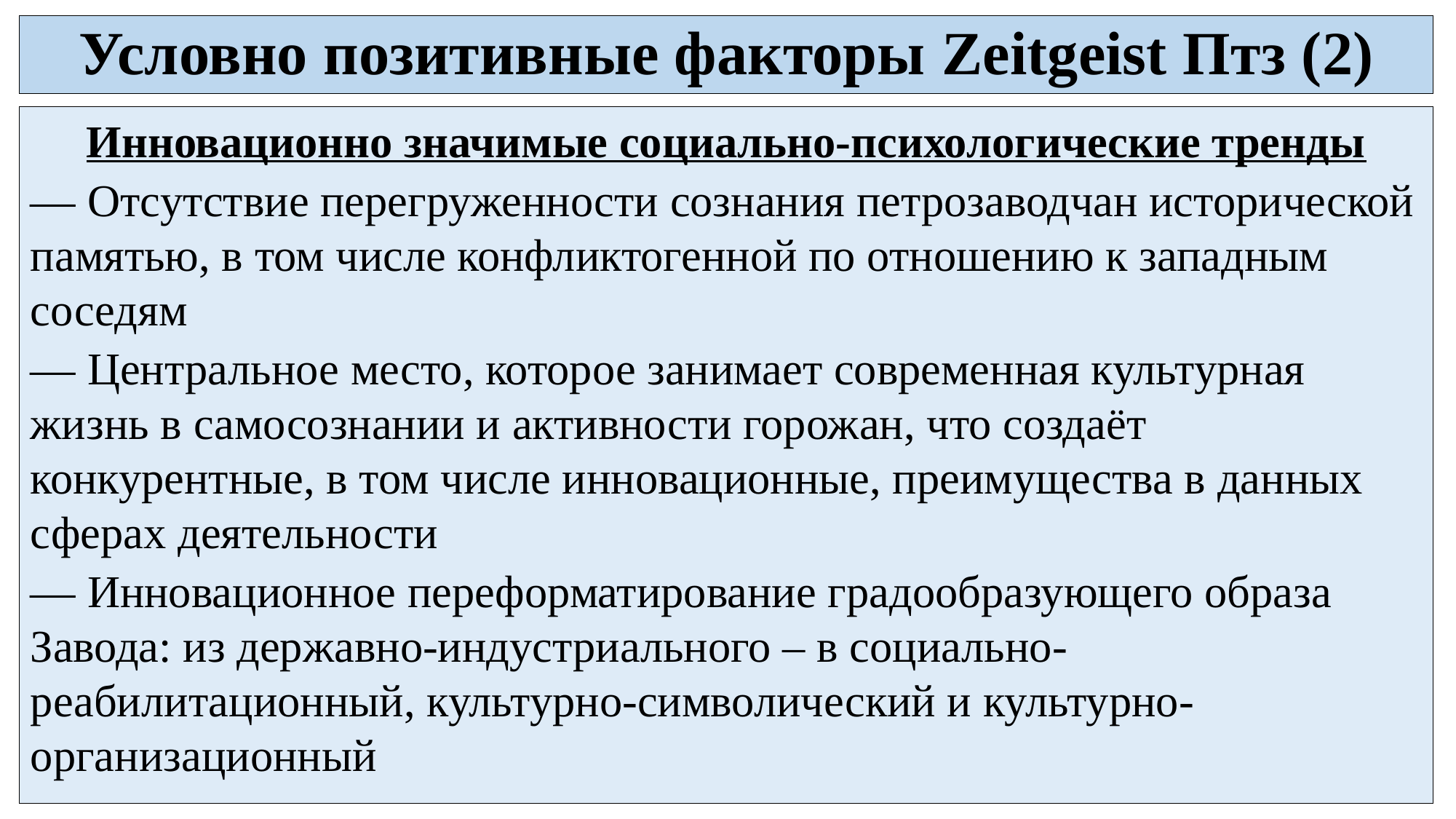

# Условно позитивные факторы Zeitgeist Птз (2)
Инновационно значимые социально-психологические тренды
— Отсутствие перегруженности сознания петрозаводчан исторической памятью, в том числе конфликтогенной по отношению к западным соседям
— Центральное место, которое занимает современная культурная жизнь в самосознании и активности горожан, что создаёт конкурентные, в том числе инновационные, преимущества в данных сферах деятельности
— Инновационное переформатирование градообразующего образа Завода: из державно-индустриального – в социально-реабилитационный, культурно-символический и культурно-организационный